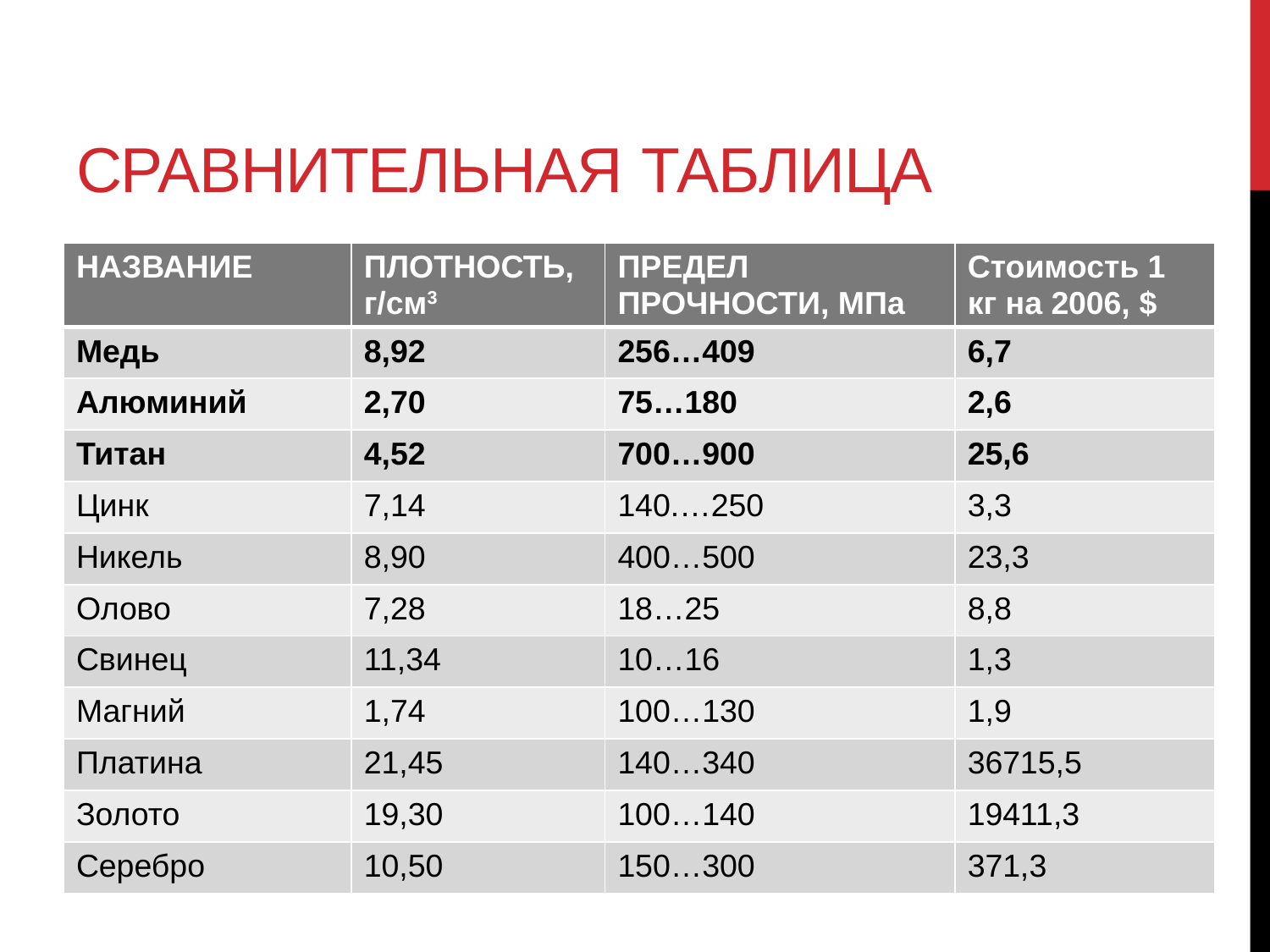

# СРАВНИТЕЛЬНАЯ ТАБЛИЦА
| НАЗВАНИЕ | ПЛОТНОСТЬ, г/см3 | ПРЕДЕЛ ПРОЧНОСТИ, МПа | Стоимость 1 кг на 2006, $ |
| --- | --- | --- | --- |
| Медь | 8,92 | 256…409 | 6,7 |
| Алюминий | 2,70 | 75…180 | 2,6 |
| Титан | 4,52 | 700…900 | 25,6 |
| Цинк | 7,14 | 140.…250 | 3,3 |
| Никель | 8,90 | 400…500 | 23,3 |
| Олово | 7,28 | 18…25 | 8,8 |
| Свинец | 11,34 | 10…16 | 1,3 |
| Магний | 1,74 | 100…130 | 1,9 |
| Платина | 21,45 | 140…340 | 36715,5 |
| Золото | 19,30 | 100…140 | 19411,3 |
| Серебро | 10,50 | 150…300 | 371,3 |